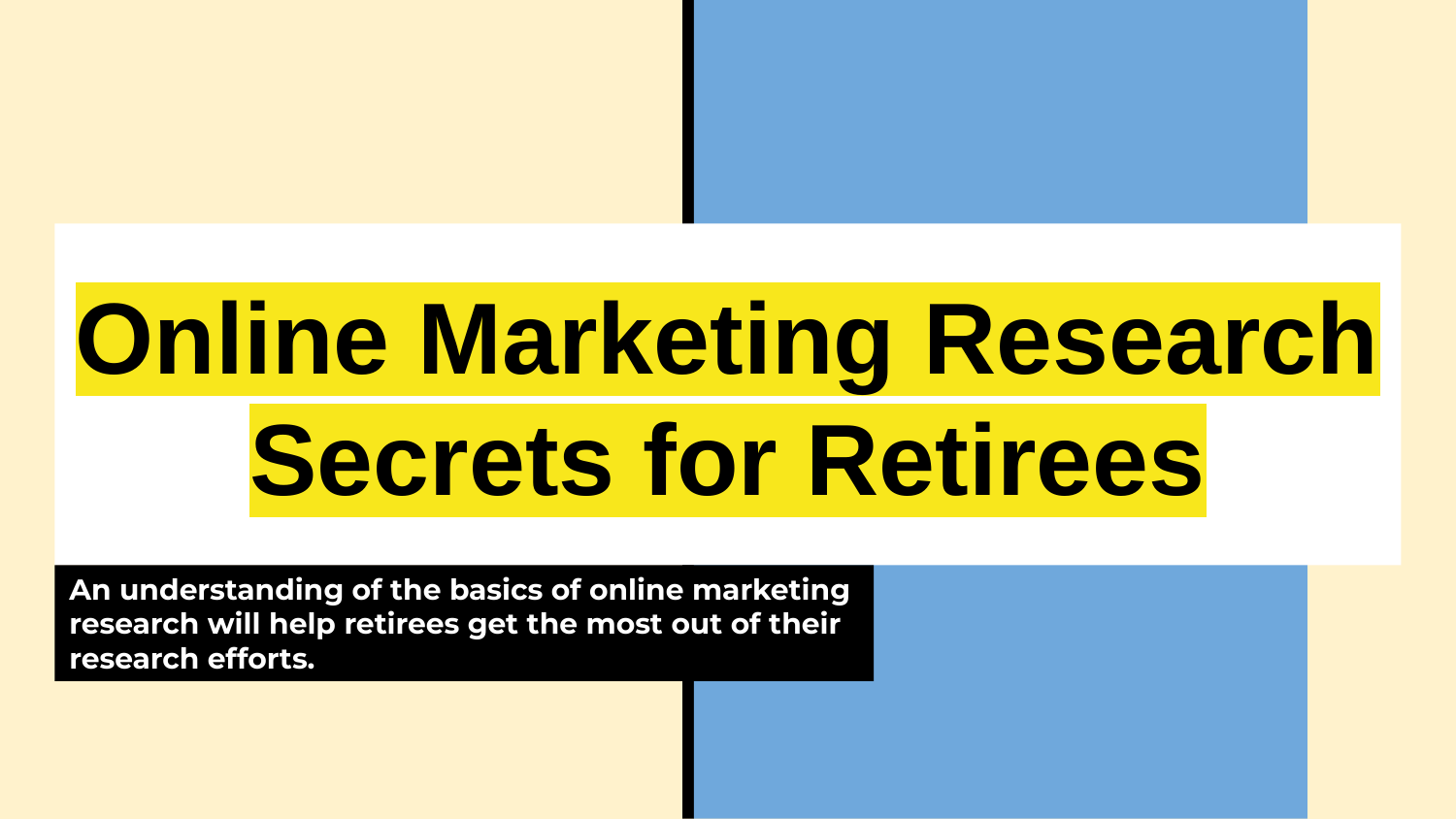

# Online Marketing Research Secrets for Retirees
An understanding of the basics of online marketing research will help retirees get the most out of their research efforts.